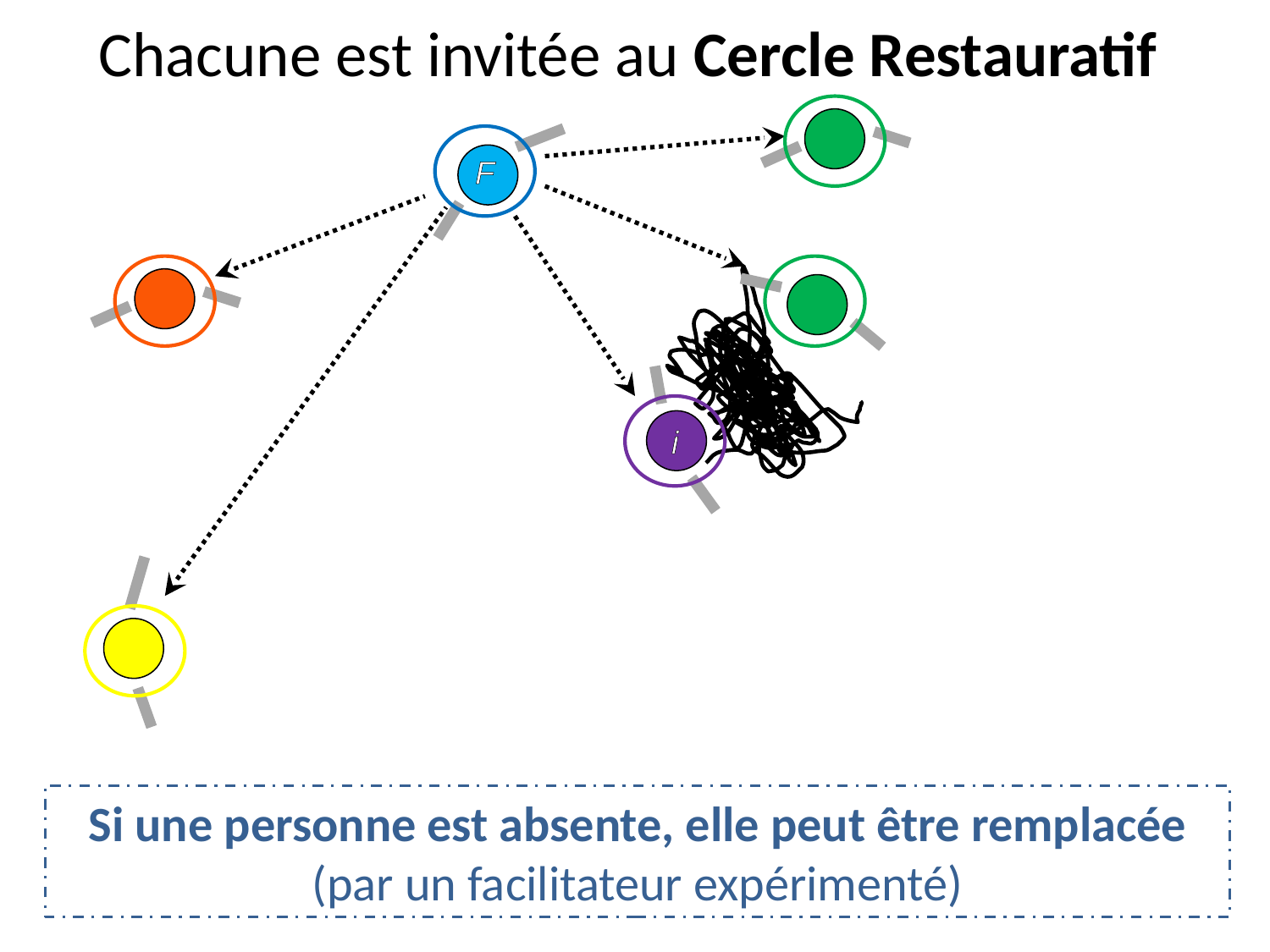

# Chacune est invitée au Cercle Restauratif

F

i

Si une personne est absente, elle peut être remplacée
(par un facilitateur expérimenté)